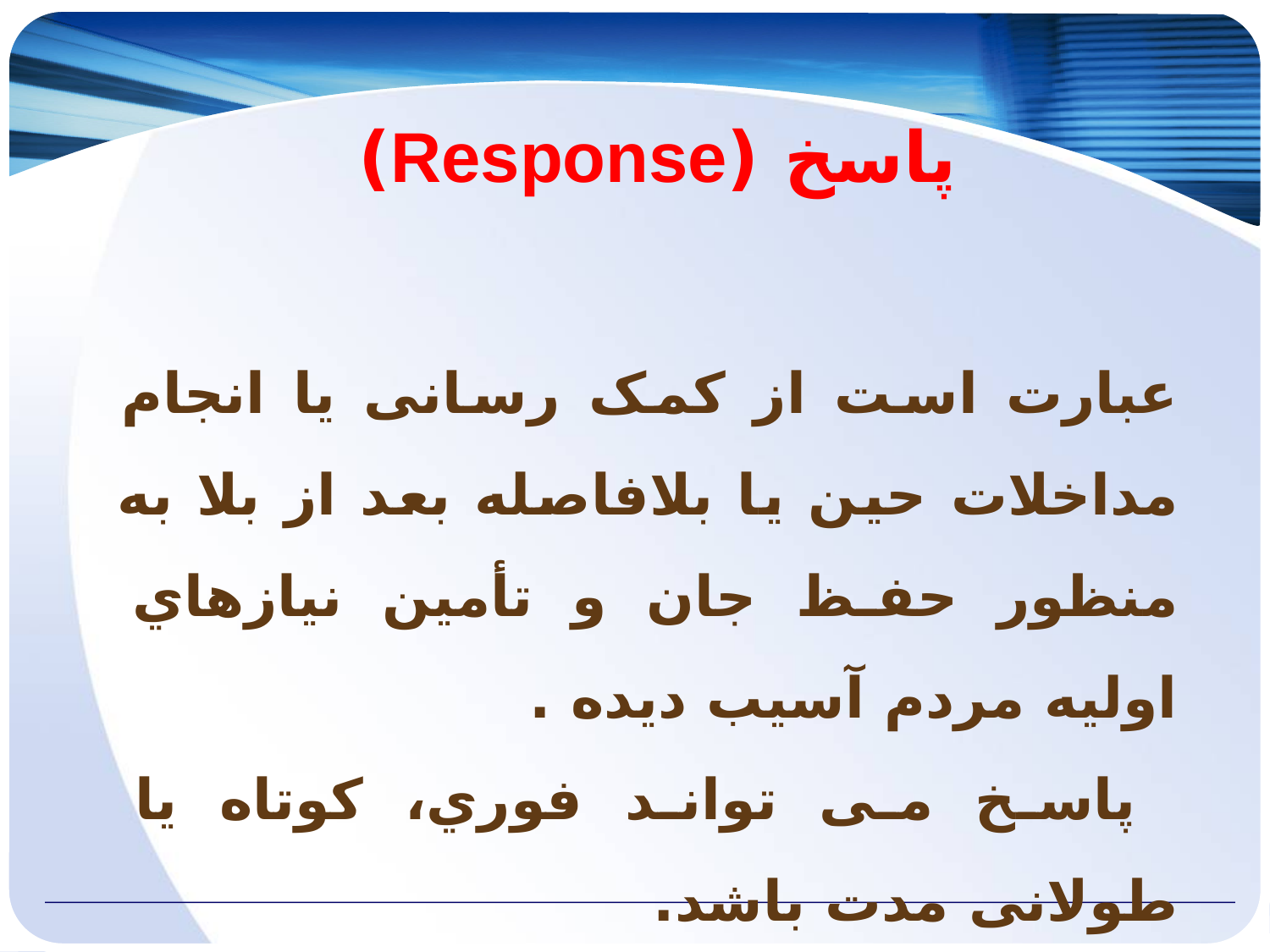

پاسخ (Response)

عبارت است از کمک رسانی یا انجام مداخلات حین یا بلافاصله بعد از بلا به منظور حفظ جان و تأمین نیازهاي اولیه مردم آسیب دیده .
 پاسخ می تواند فوري، کوتاه یا طولانی مدت باشد.